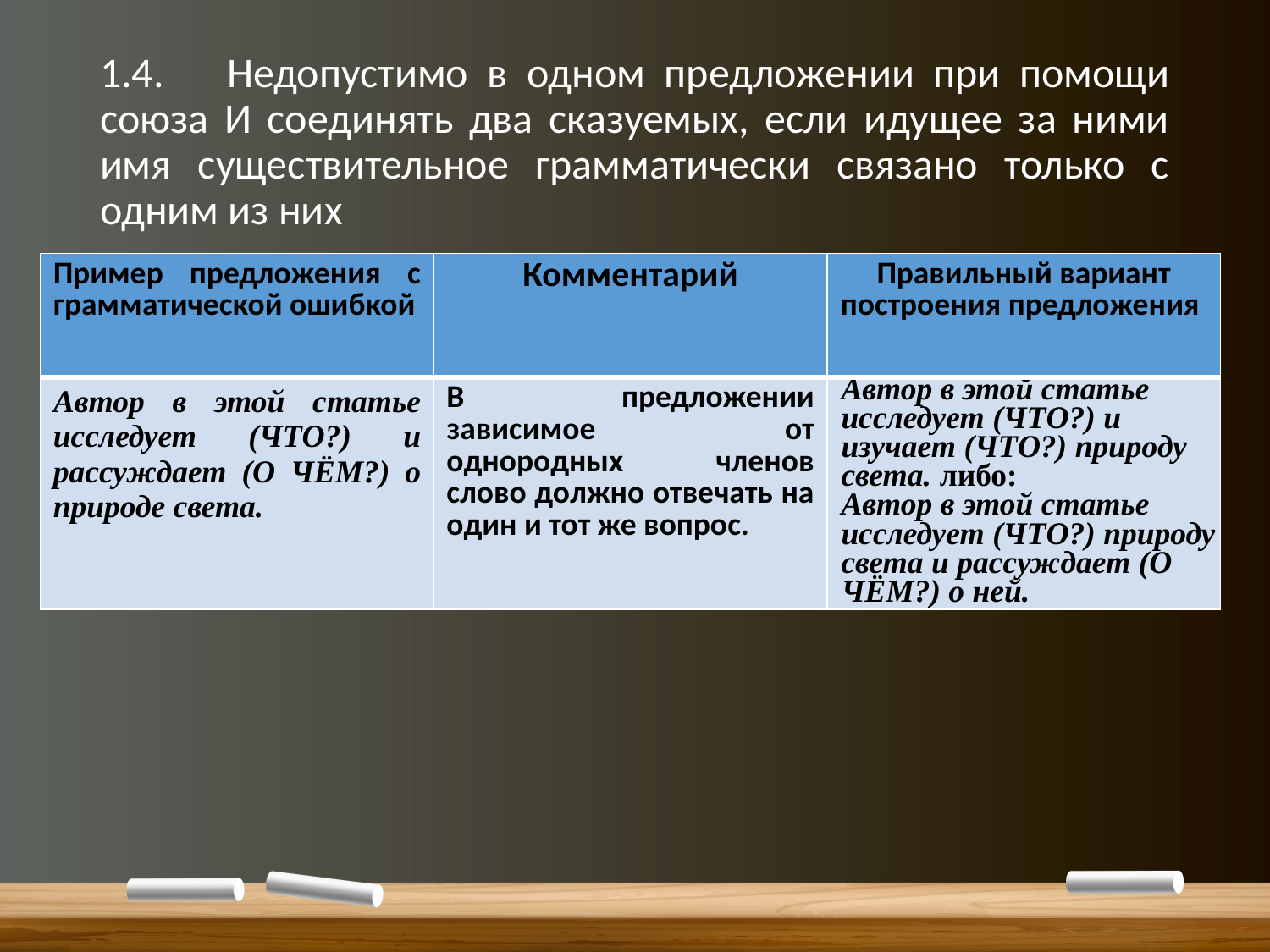

# 1.4.	Недопустимо в одном предложении при помощи союза И соединять два сказуемых, если идущее за ними имя существительное грамматически связано только с одним из них
| Пример предложения с грамматической ошибкой | Комментарий | Правильный вариант построения предложения |
| --- | --- | --- |
| Автор в этой статье исследует (ЧТО?) и рассуждает (О ЧЁМ?) о природе света. | В предложении зависимое от однородных членов слово должно отвечать на один и тот же вопрос. | Автор в этой статье исследует (ЧТО?) и изучает (ЧТО?) природу света. либо: Автор в этой статье исследует (ЧТО?) природу света и рассуждает (О ЧЁМ?) о ней. |